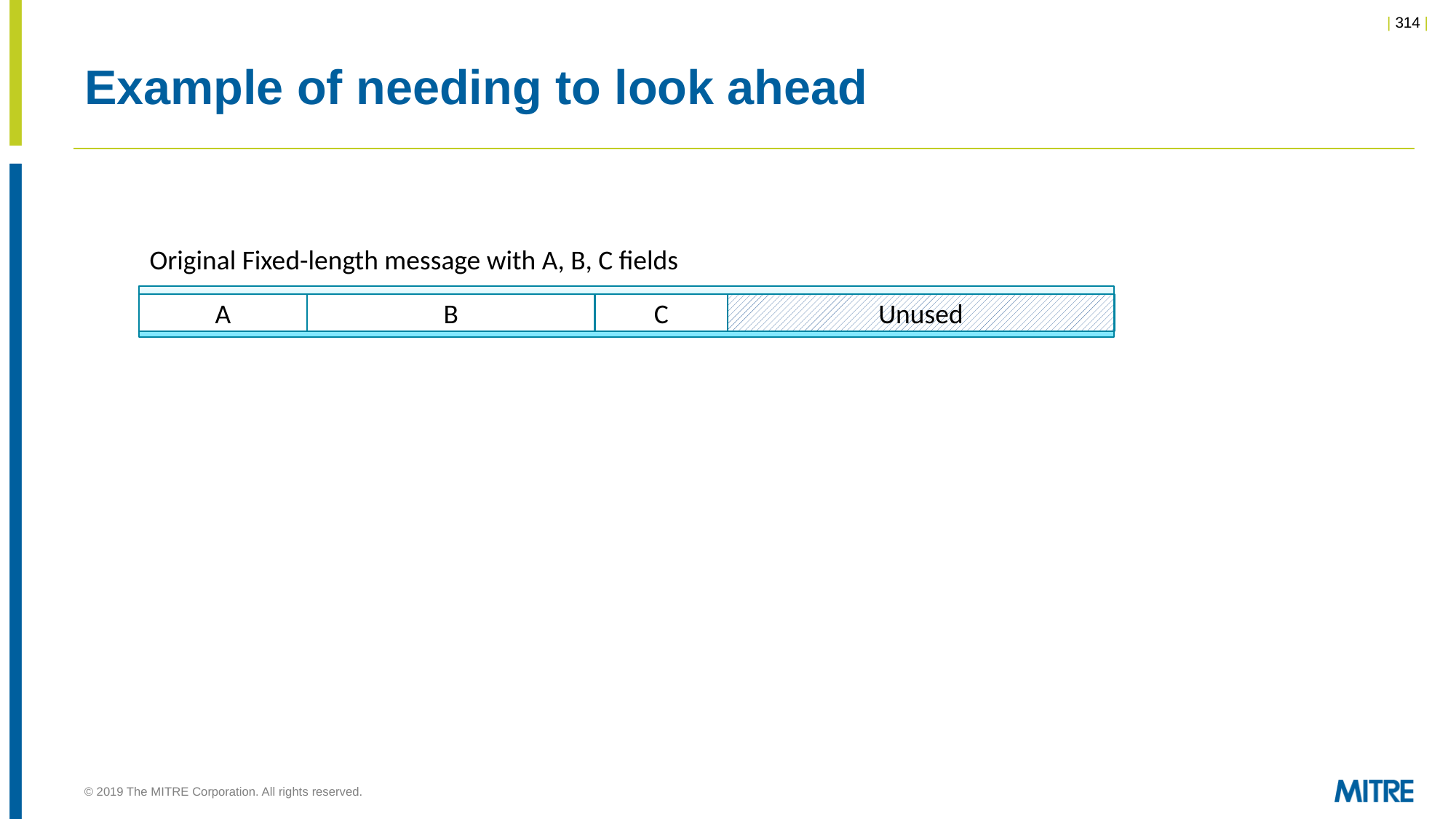

# Example of needing to look ahead
Original Fixed-length message with A, B, C fields

A
B
C
Unused
© 2019 The MITRE Corporation. All rights reserved.